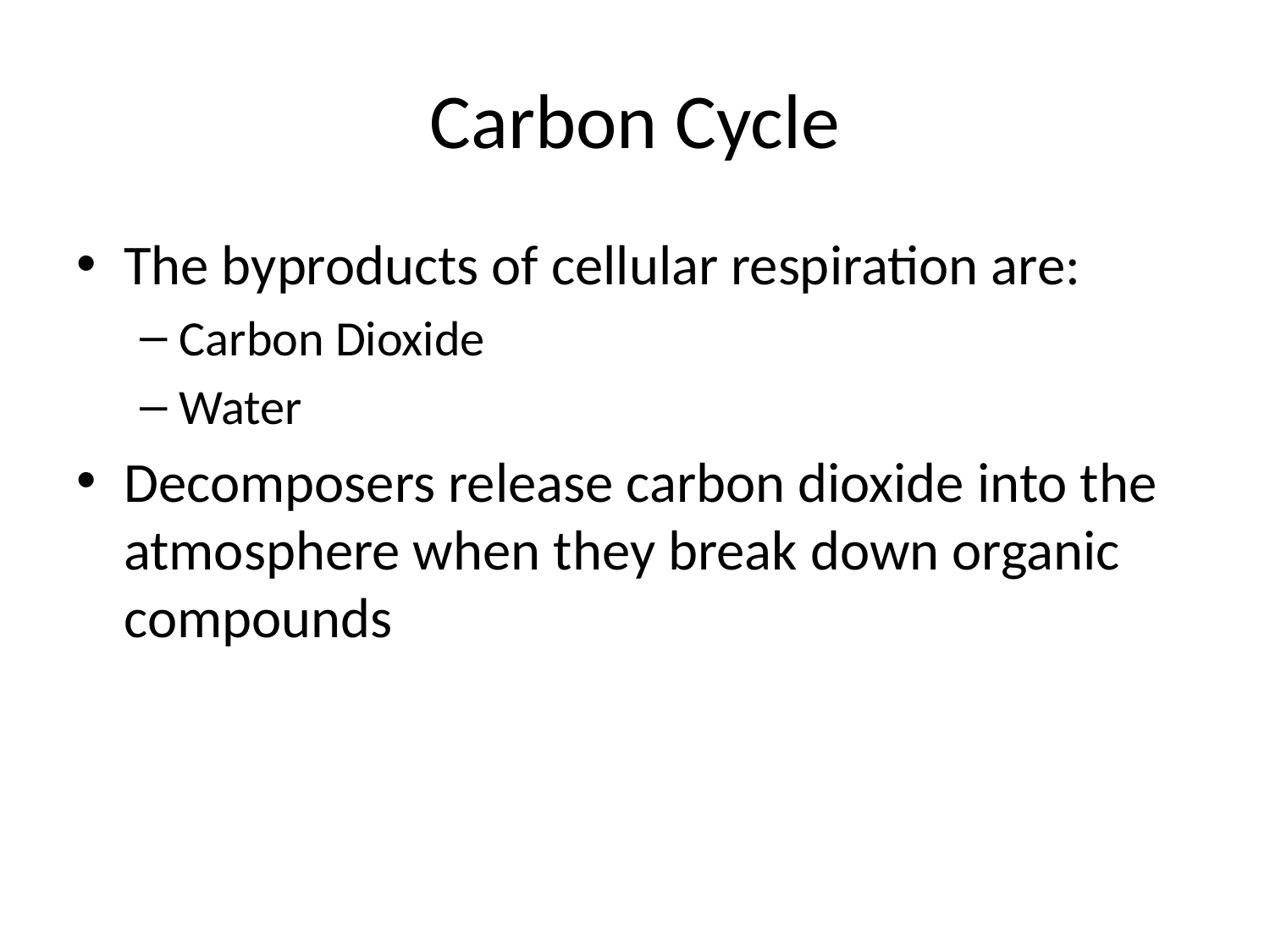

# Carbon Cycle
The byproducts of cellular respiration are:
Carbon Dioxide
Water
Decomposers release carbon dioxide into the atmosphere when they break down organic compounds